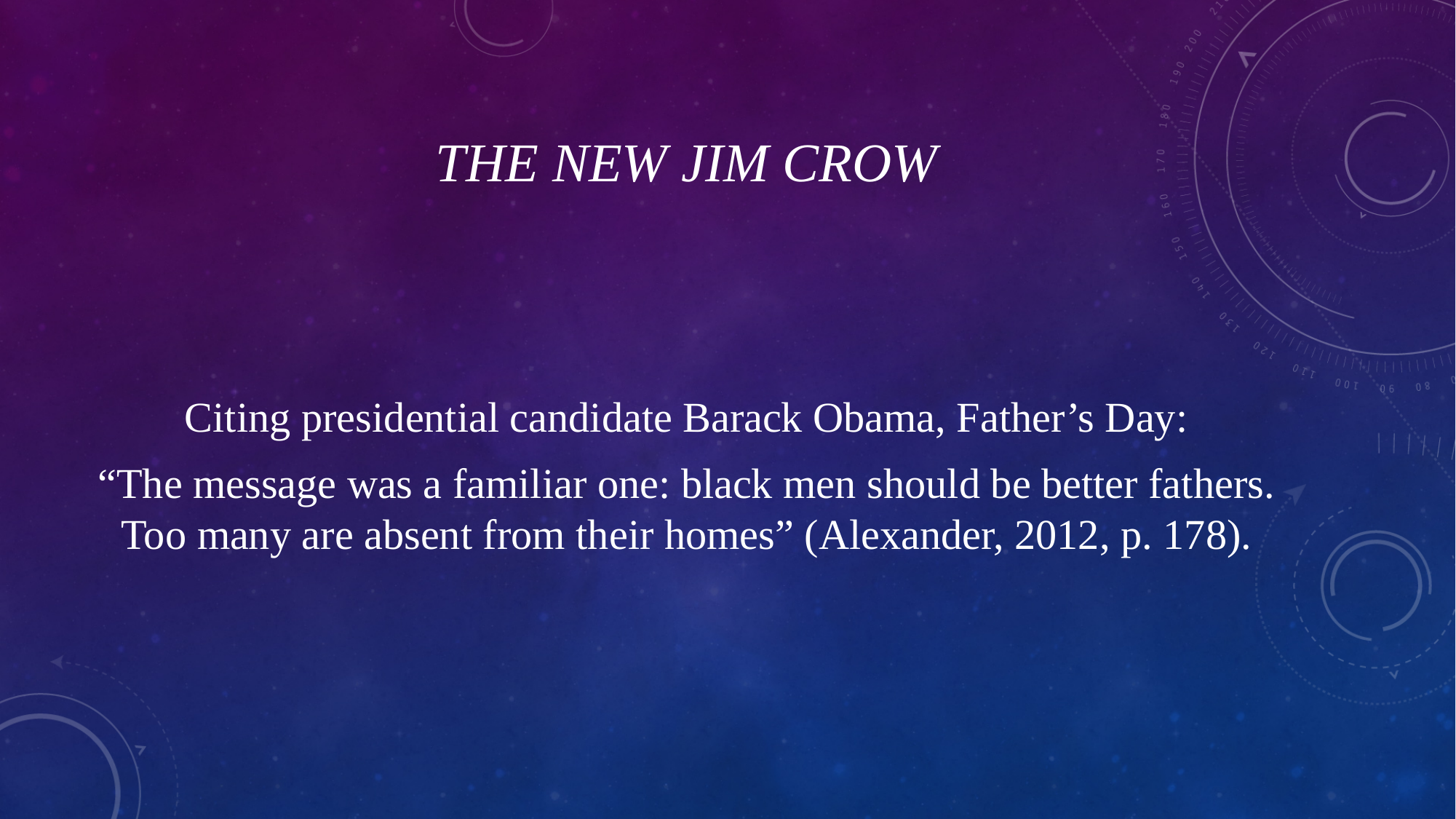

# The New Jim Crow
Citing presidential candidate Barack Obama, Father’s Day:
“The message was a familiar one: black men should be better fathers. Too many are absent from their homes” (Alexander, 2012, p. 178).